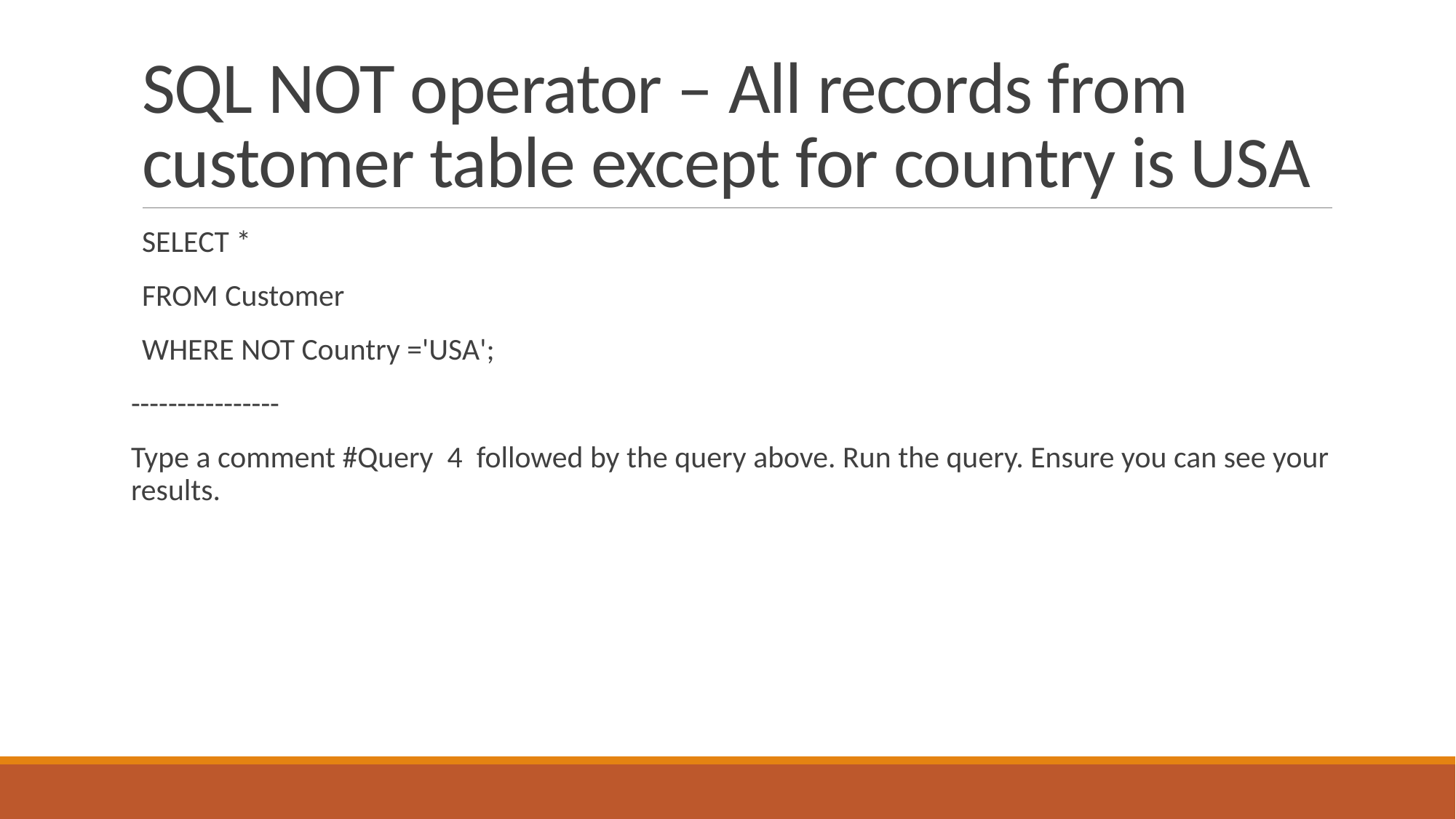

# SQL NOT operator – All records from customer table except for country is USA
SELECT *
FROM Customer
WHERE NOT Country ='USA';
----------------
Type a comment #Query  4  followed by the query above. Run the query. Ensure you can see your results.